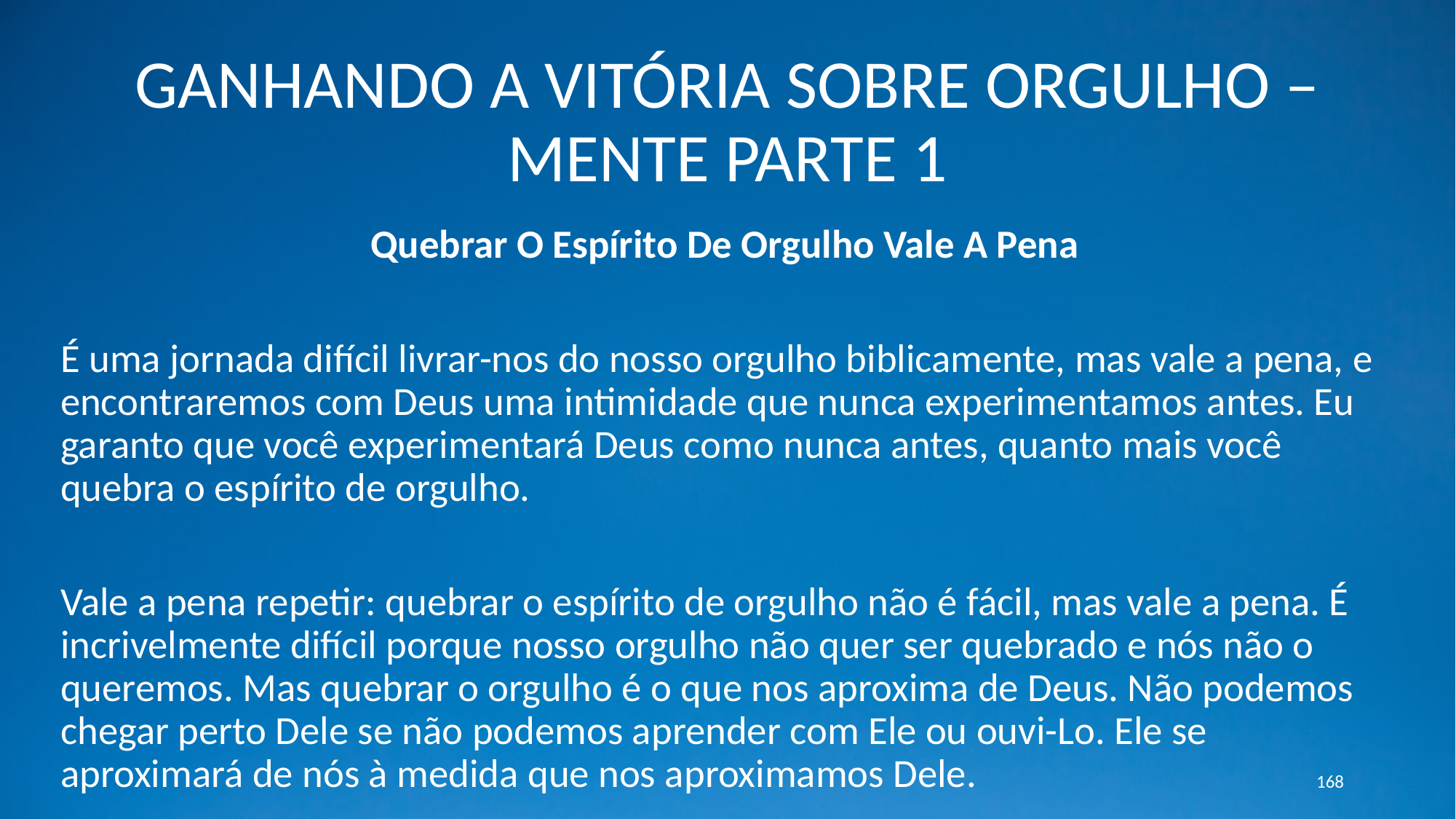

# GANHANDO A VITÓRIA SOBRE ORGULHO – MENTE PARTE 1
Quebrar O Espírito De Orgulho Vale A Pena

É uma jornada difícil livrar-nos do nosso orgulho biblicamente, mas vale a pena, e encontraremos com Deus uma intimidade que nunca experimentamos antes. Eu garanto que você experimentará Deus como nunca antes, quanto mais você quebra o espírito de orgulho.

Vale a pena repetir: quebrar o espírito de orgulho não é fácil, mas vale a pena. É incrivelmente difícil porque nosso orgulho não quer ser quebrado e nós não o queremos. Mas quebrar o orgulho é o que nos aproxima de Deus. Não podemos chegar perto Dele se não podemos aprender com Ele ou ouvi-Lo. Ele se aproximará de nós à medida que nos aproximamos Dele.
168